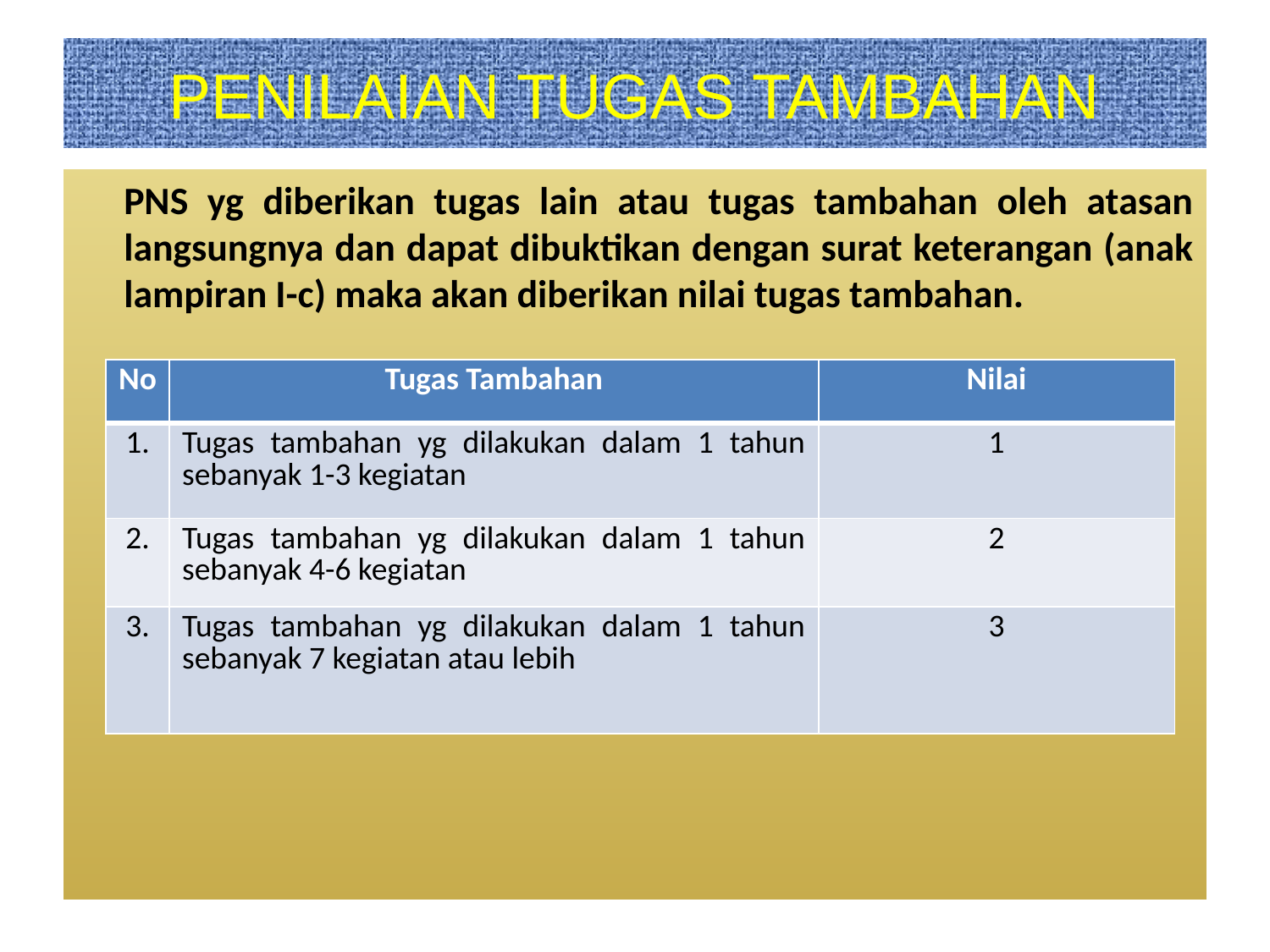

# PENILAIAN TUGAS TAMBAHAN
	PNS yg diberikan tugas lain atau tugas tambahan oleh atasan langsungnya dan dapat dibuktikan dengan surat keterangan (anak lampiran I-c) maka akan diberikan nilai tugas tambahan.

| No | Tugas Tambahan | Nilai |
| --- | --- | --- |
| 1. | Tugas tambahan yg dilakukan dalam 1 tahun sebanyak 1-3 kegiatan | 1 |
| 2. | Tugas tambahan yg dilakukan dalam 1 tahun sebanyak 4-6 kegiatan | 2 |
| 3. | Tugas tambahan yg dilakukan dalam 1 tahun sebanyak 7 kegiatan atau lebih | 3 |